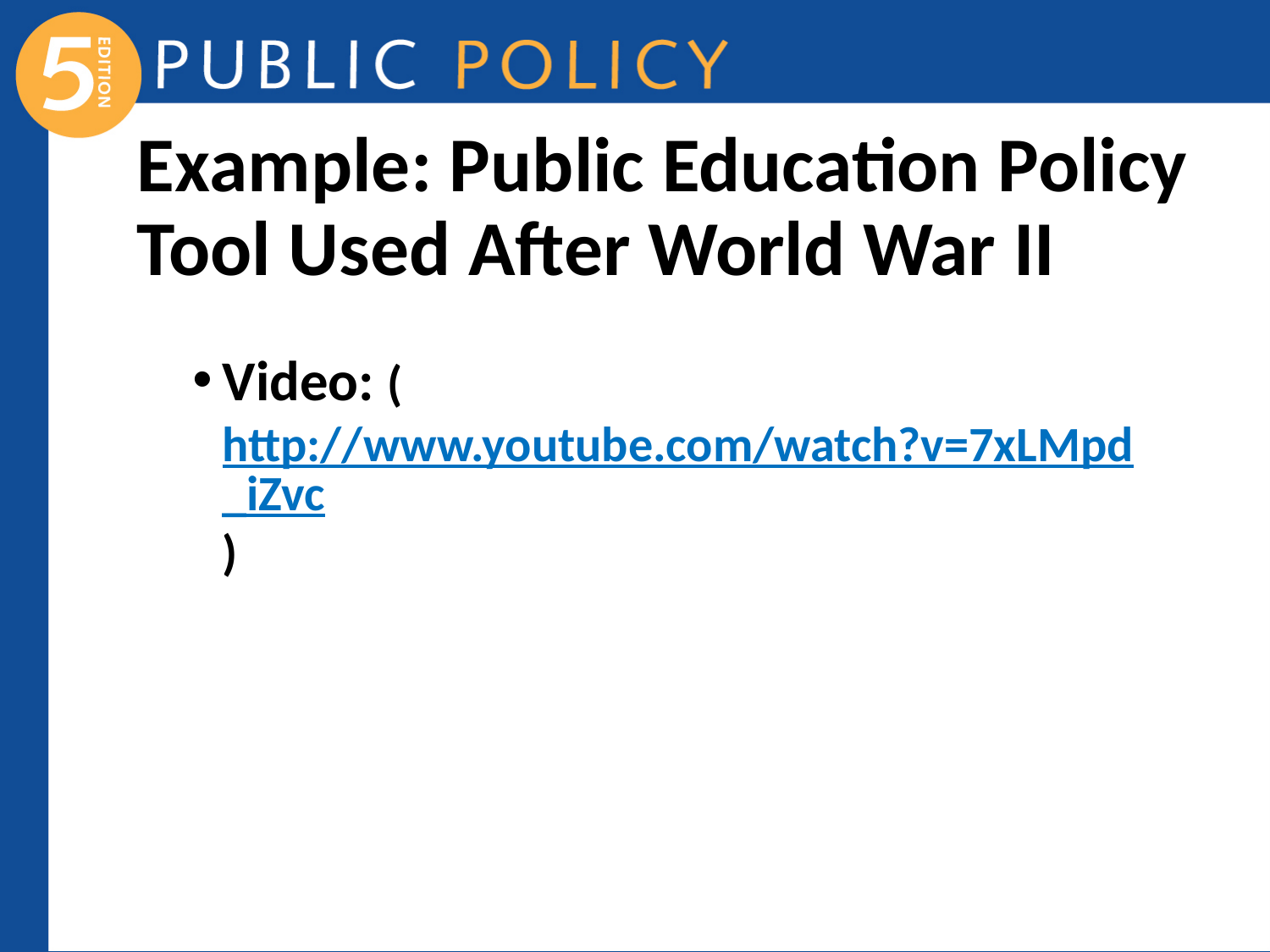

# Example: Public Education Policy Tool Used After World War II
Video: (http://www.youtube.com/watch?v=7xLMpd_iZvc)